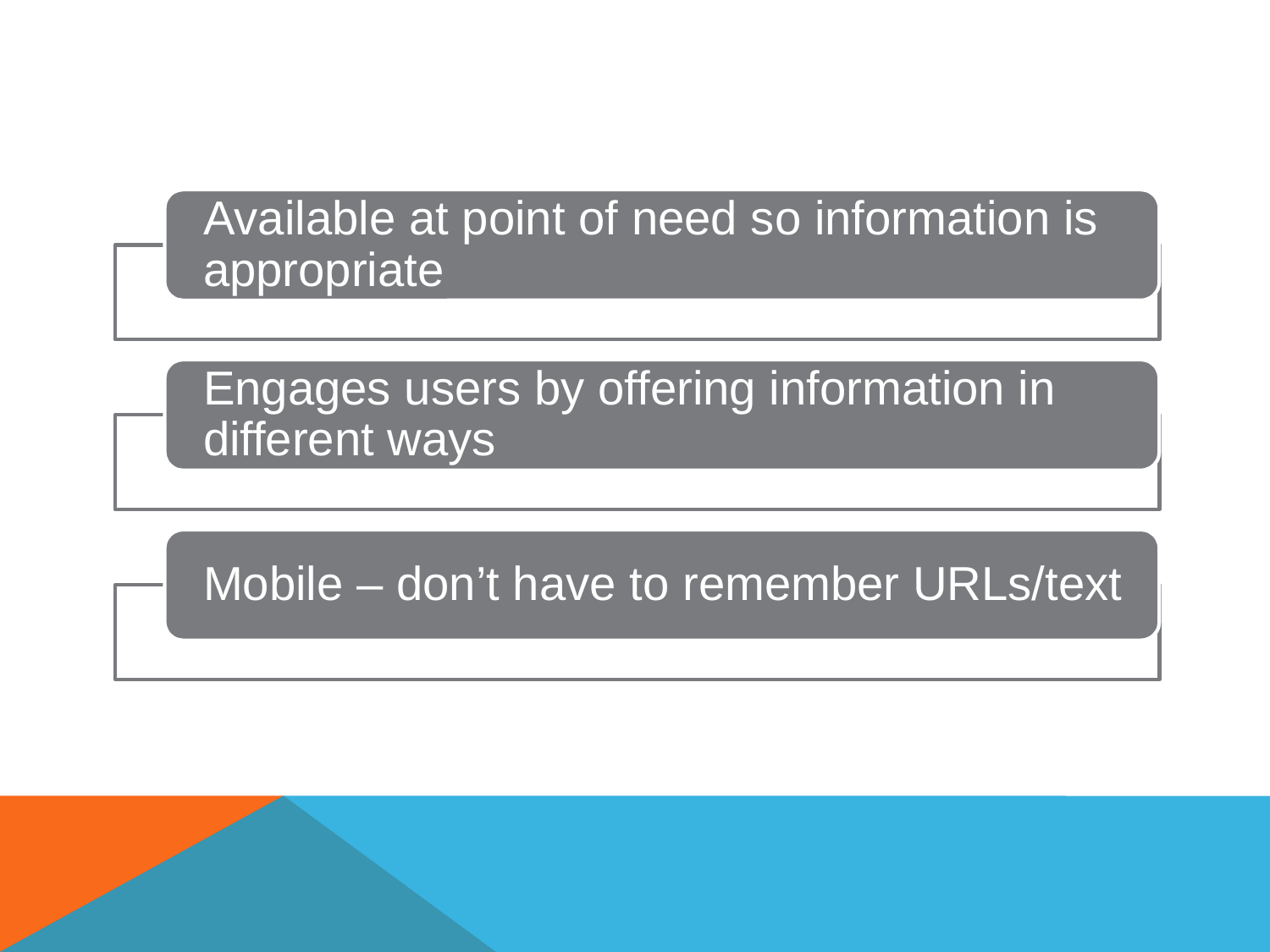

Available at point of need so information is appropriate
Engages users by offering information in different ways
Mobile – don’t have to remember URLs/text